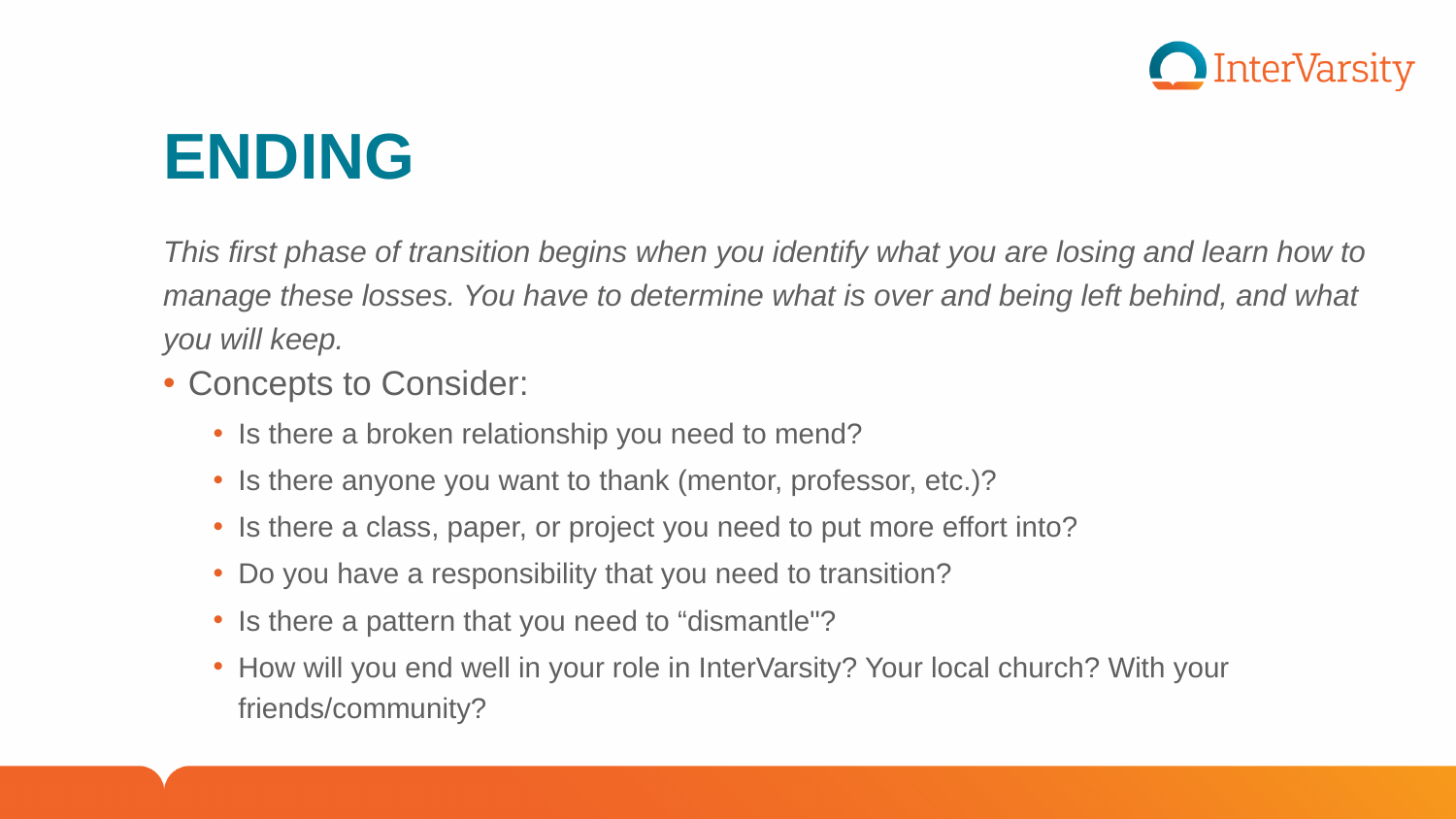

# ENDING
This first phase of transition begins when you identify what you are losing and learn how to manage these losses. You have to determine what is over and being left behind, and what you will keep.
Concepts to Consider:
Is there a broken relationship you need to mend?
Is there anyone you want to thank (mentor, professor, etc.)?
Is there a class, paper, or project you need to put more effort into?
Do you have a responsibility that you need to transition?
Is there a pattern that you need to “dismantle"?
How will you end well in your role in InterVarsity? Your local church? With your friends/community?